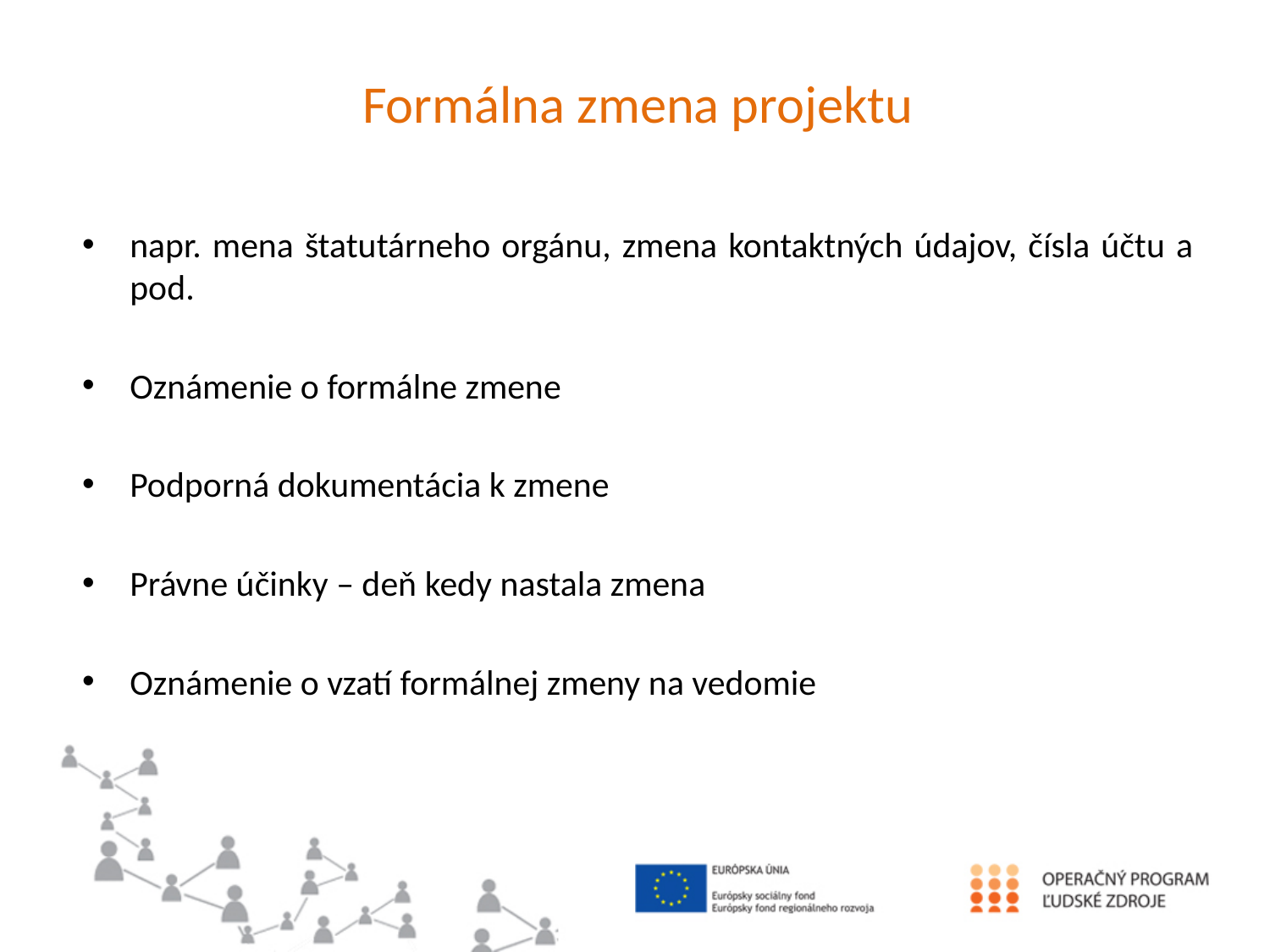

# Formálna zmena projektu
napr. mena štatutárneho orgánu, zmena kontaktných údajov, čísla účtu a pod.

Oznámenie o formálne zmene

Podporná dokumentácia k zmene

Právne účinky – deň kedy nastala zmena

Oznámenie o vzatí formálnej zmeny na vedomie